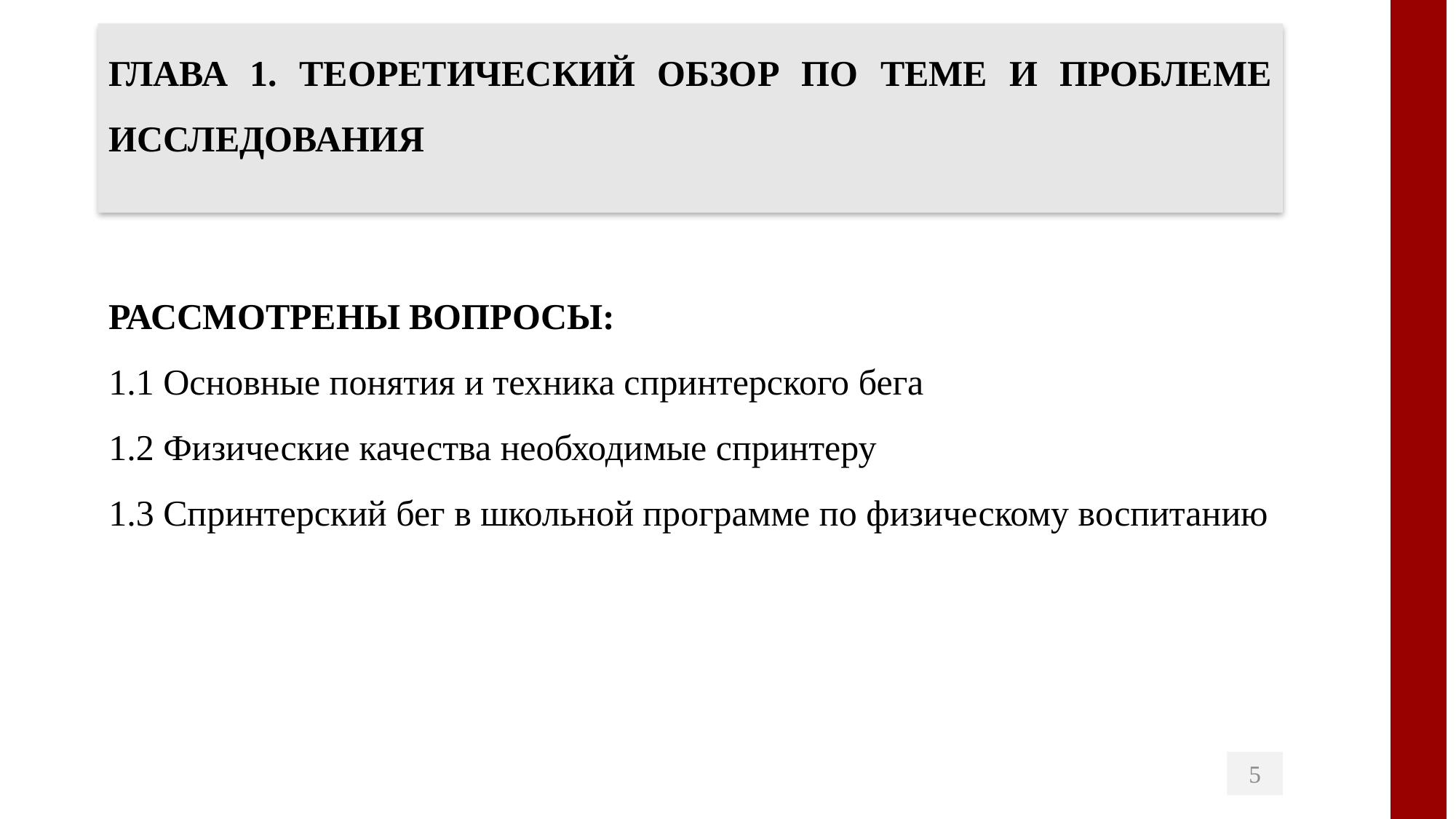

ГЛАВА 1. ТЕОРЕТИЧЕСКИЙ ОБЗОР ПО ТЕМЕ И ПРОБЛЕМЕ ИССЛЕДОВАНИЯ

РАССМОТРЕНЫ ВОПРОСЫ:
1.1 Основные понятия и техника спринтерского бега
1.2 Физические качества необходимые спринтеру
1.3 Спринтерский бег в школьной программе по физическому воспитанию

5